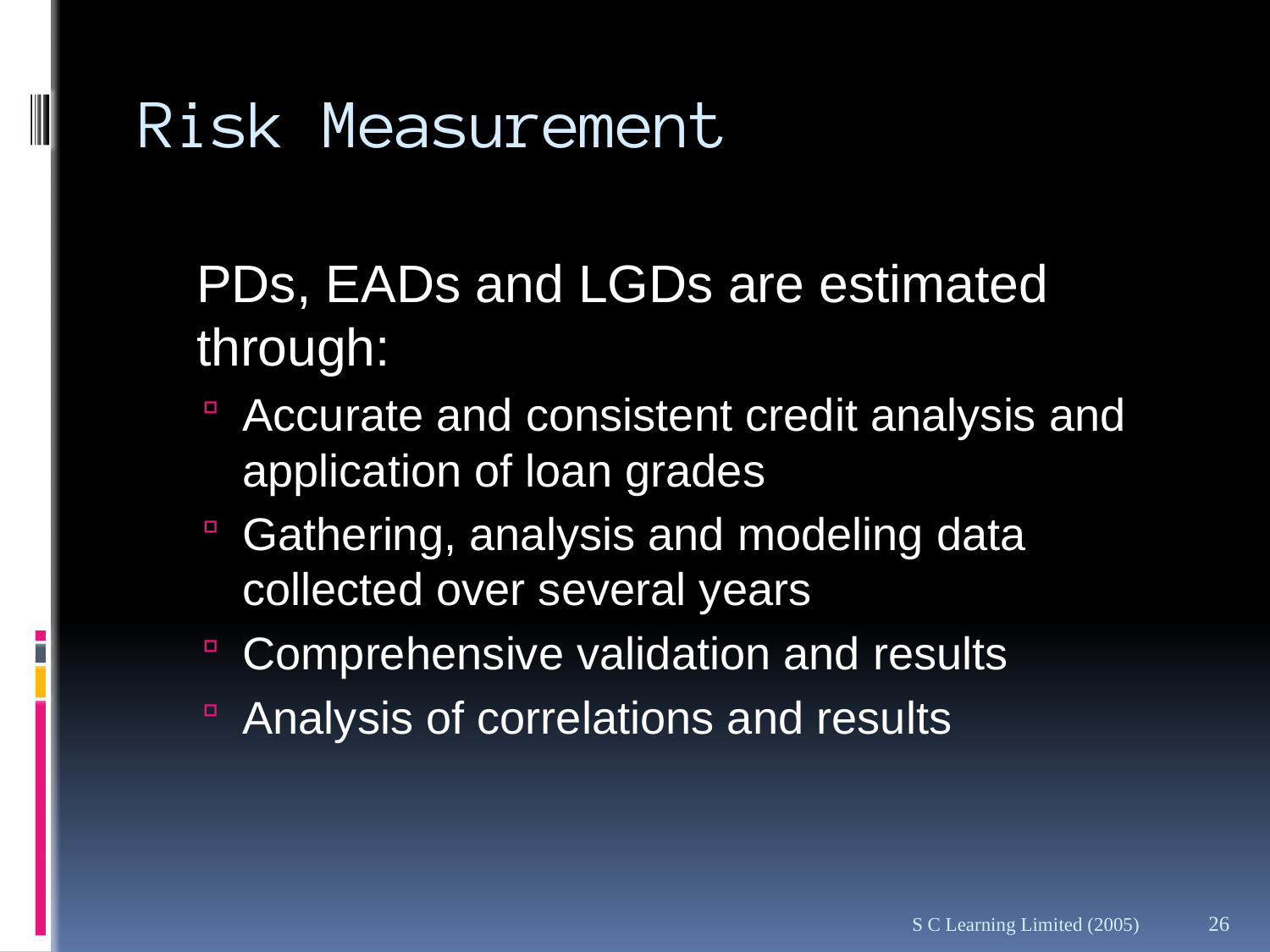

# Risk Measurement
	PDs, EADs and LGDs are estimated through:
Accurate and consistent credit analysis and application of loan grades
Gathering, analysis and modeling data collected over several years
Comprehensive validation and results
Analysis of correlations and results
S C Learning Limited (2005)
26